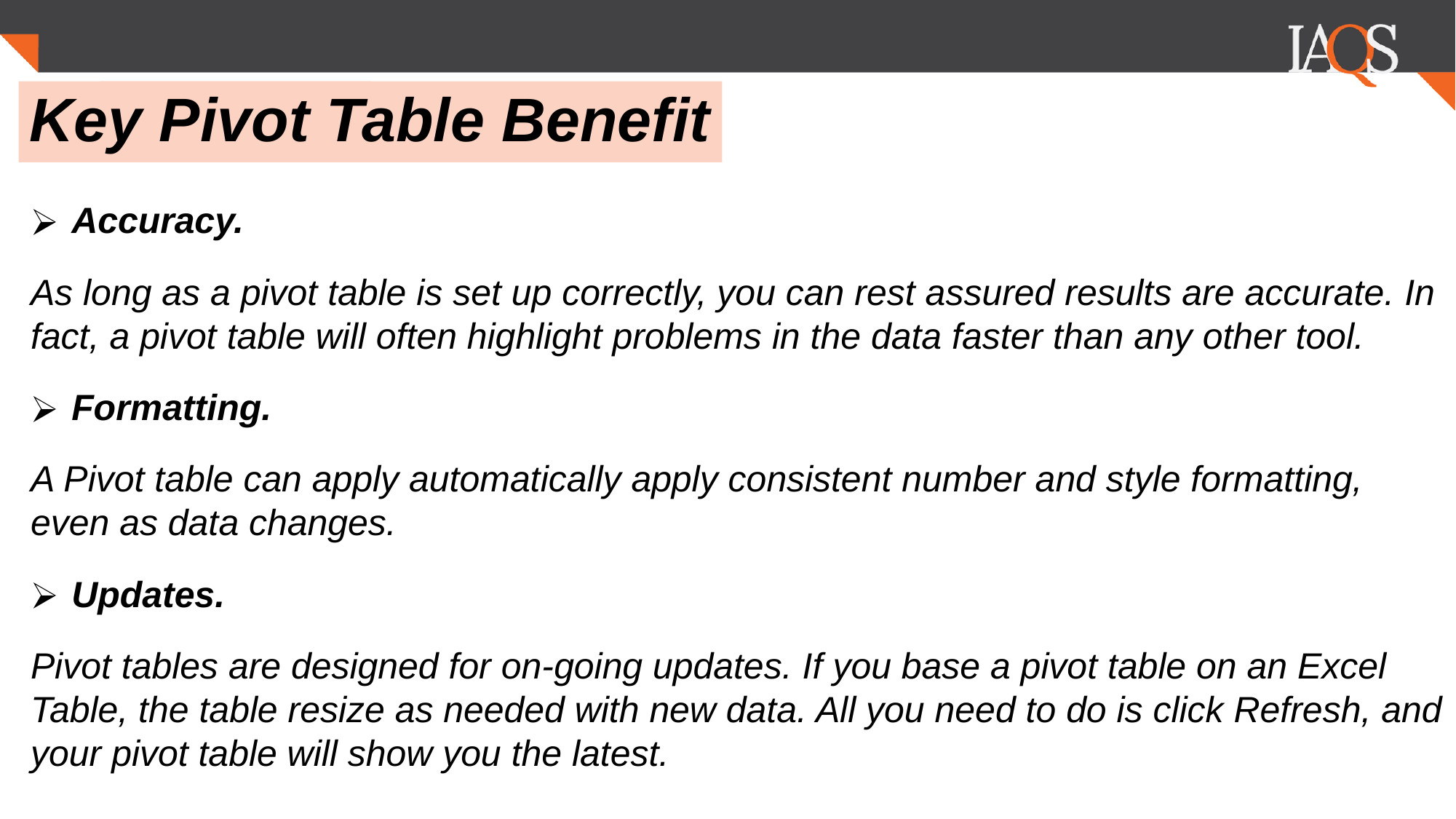

.
# Key Pivot Table Benefit

Accuracy.
As long as a pivot table is set up correctly, you can rest assured results are accurate. In fact, a pivot table will often highlight problems in the data faster than any other tool.
Formatting.
A Pivot table can apply automatically apply consistent number and style formatting, even as data changes.
Updates.
Pivot tables are designed for on-going updates. If you base a pivot table on an Excel Table, the table resize as needed with new data. All you need to do is click Refresh, and your pivot table will show you the latest.

Filtering. Pivot tables contain several tools for filtering data. Need to look at North America and Asia, but exclude Europe? A pivot table makes it simple.

Charts. Once you have a pivot table, you can easily create a pivot chart.